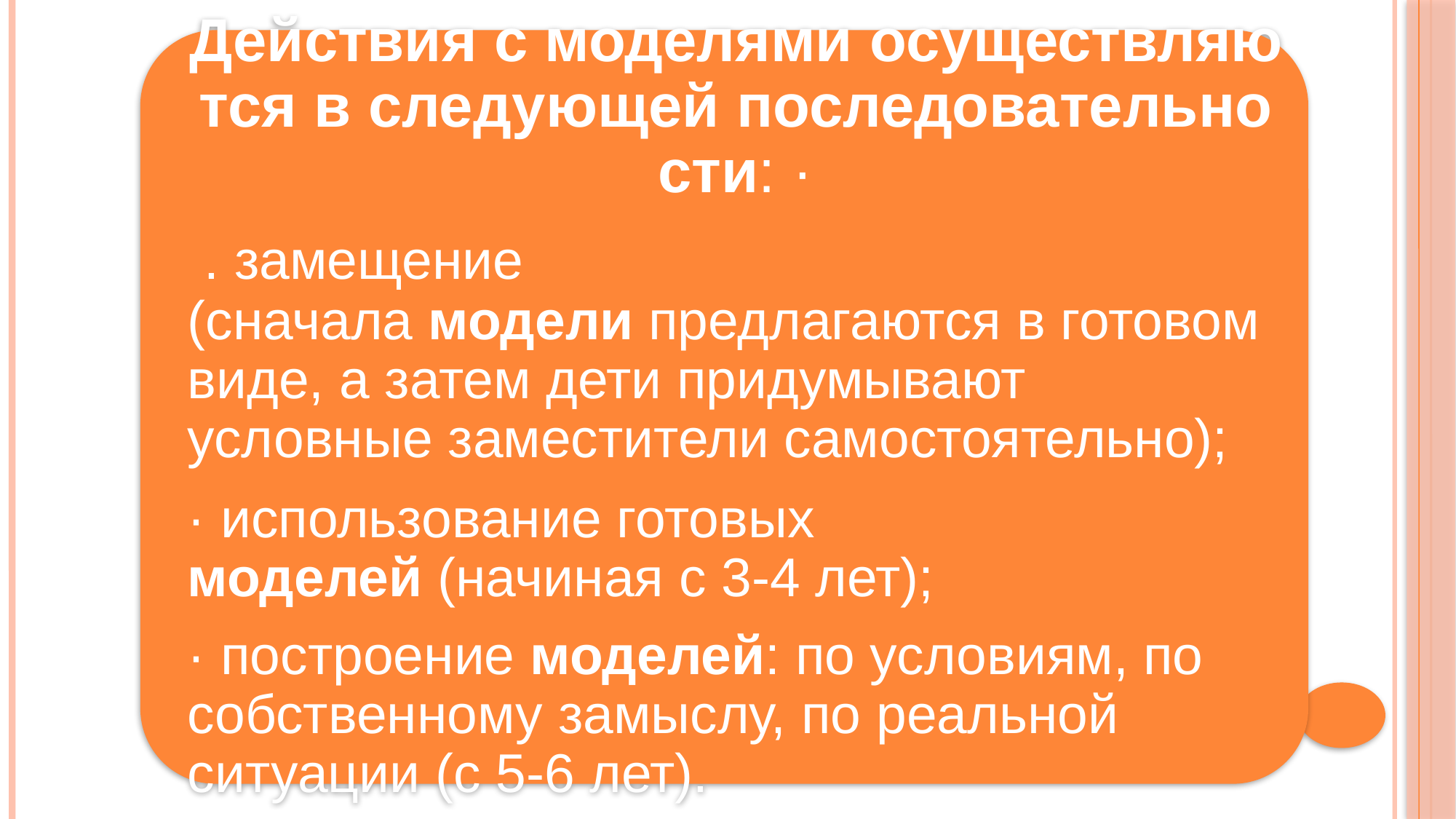

Действия с моделями осуществляются в следующей последовательности: ·
 . замещение (сначала модели предлагаются в готовом виде, а затем дети придумывают условные заместители самостоятельно);
· использование готовых  моделей (начиная с 3-4 лет);
· построение моделей: по условиям, по собственному замыслу, по реальной ситуации (с 5-6 лет).